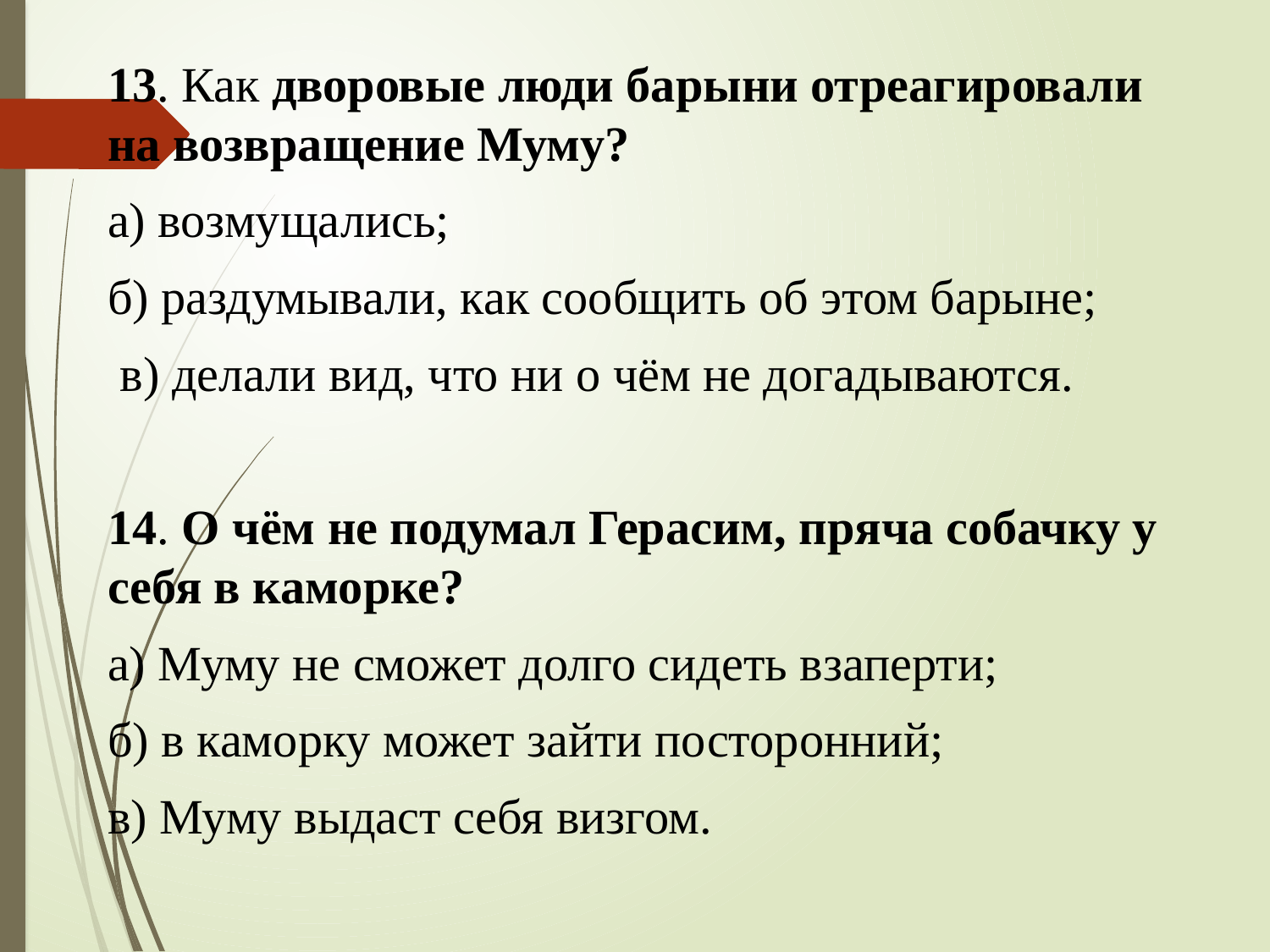

#
13. Как дворовые люди барыни отреагировали на возвращение Муму?
а) возмущались;
б) раздумывали, как сообщить об этом барыне;
 в) делали вид, что ни о чём не догадываются.

14. О чём не подумал Герасим, пряча собачку у себя в каморке?
а) Муму не сможет долго сидеть взаперти;
б) в каморку может зайти посторонний;
в) Муму выдаст себя визгом.